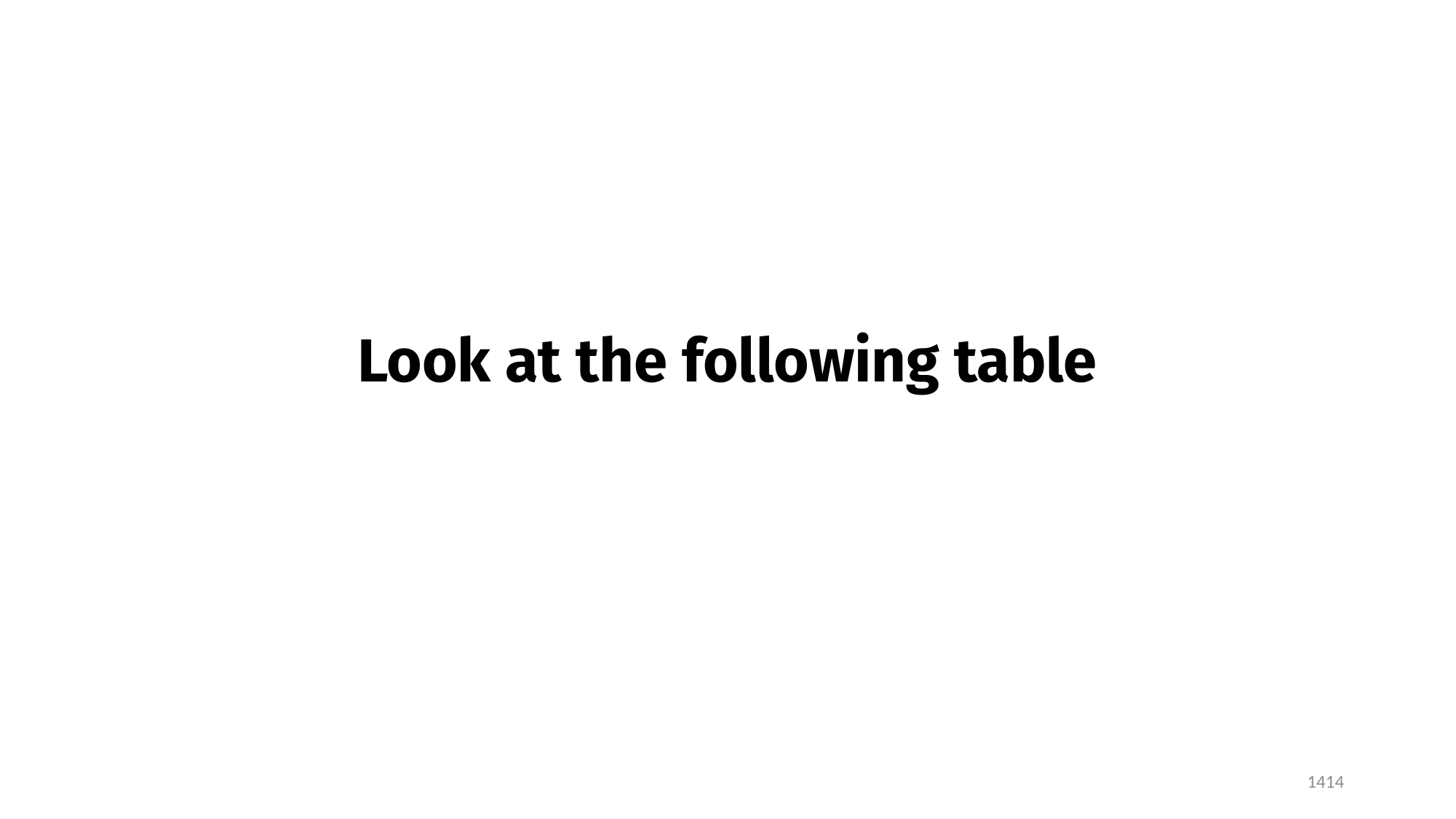

# Look at the following table

1414